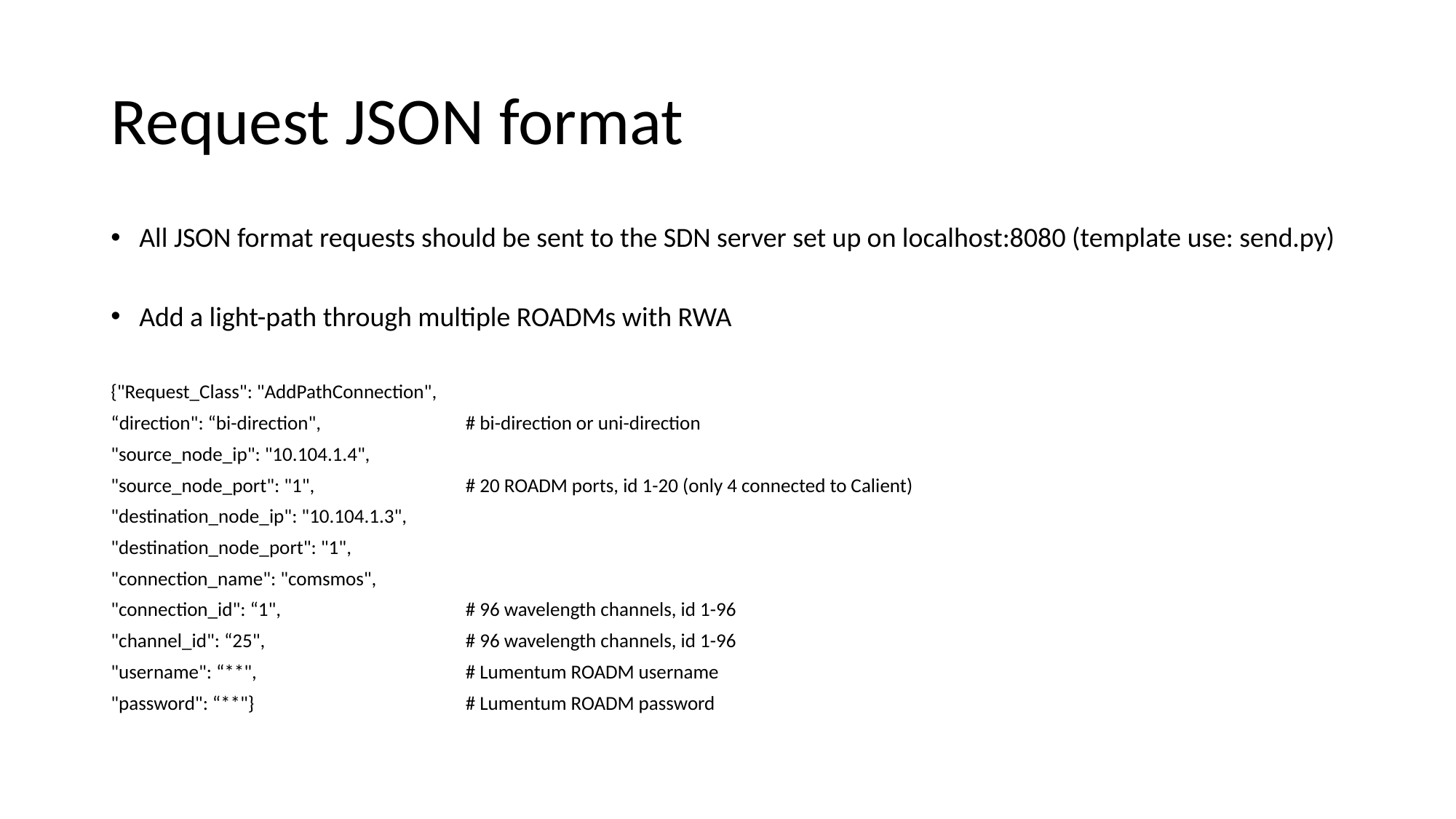

# Request JSON format
All JSON format requests should be sent to the SDN server set up on localhost:8080 (template use: send.py)

Add a light-path through multiple ROADMs with RWA

{"Request_Class": "AddPathConnection",
“direction": “bi-direction",		     	# bi-direction or uni-direction
"source_node_ip": "10.104.1.4",
"source_node_port": "1",			# 20 ROADM ports, id 1-20 (only 4 connected to Calient)
"destination_node_ip": "10.104.1.3",
"destination_node_port": "1",
"connection_name": "comsmos",
"connection_id": “1",			# 96 wavelength channels, id 1-96
"channel_id": “25",			# 96 wavelength channels, id 1-96
"username": “**",			# Lumentum ROADM username
"password": “**"}			# Lumentum ROADM password